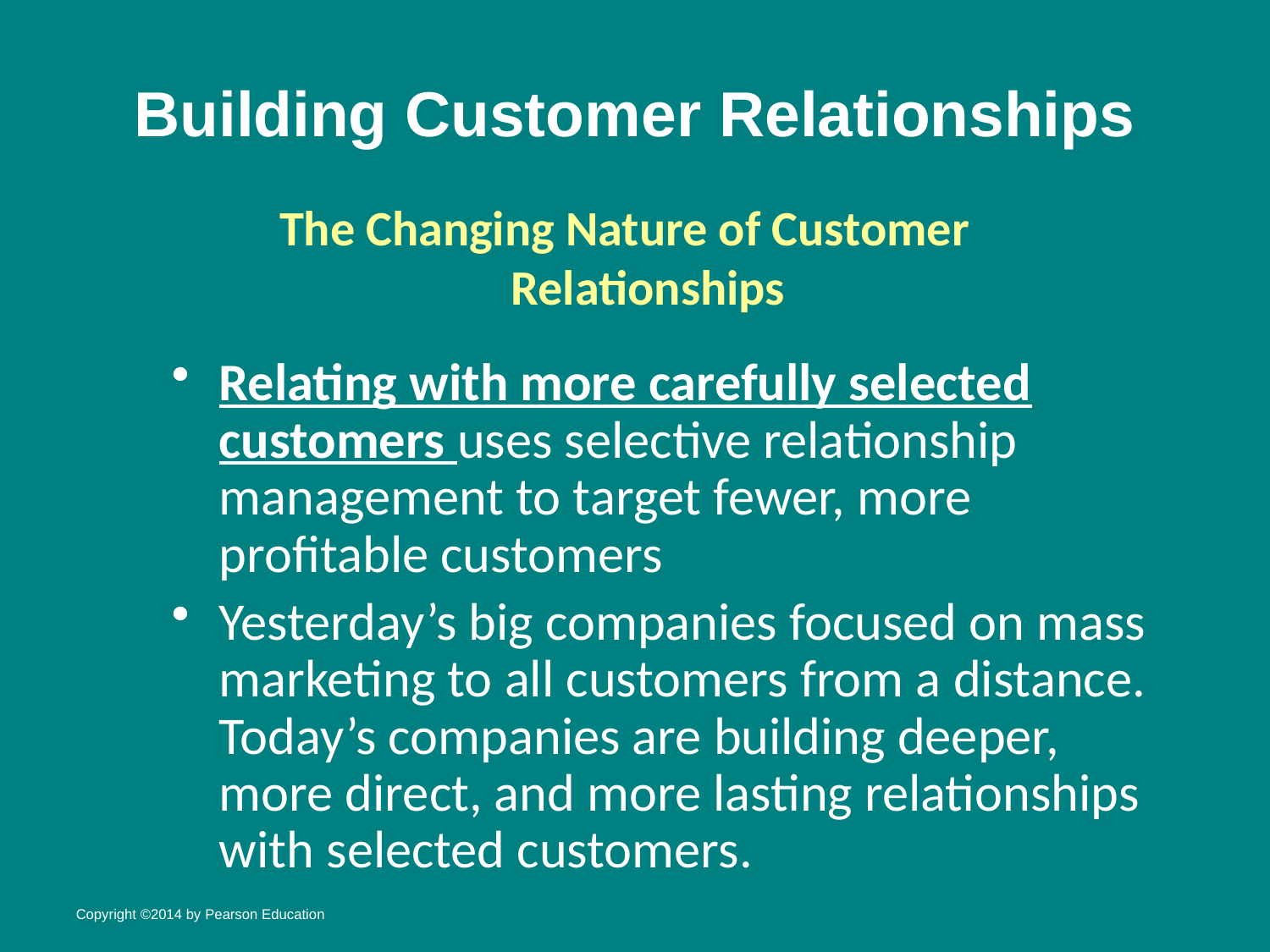

# Building Customer Relationships
The Changing Nature of Customer Relationships

Relating with more carefully selected customers uses selective relationship management to target fewer, more profitable customers
Yesterday’s big companies focused on mass marketing to all customers from a distance. Today’s companies are building deeper, more direct, and more lasting relationships with selected customers.
Copyright ©2014 by Pearson Education